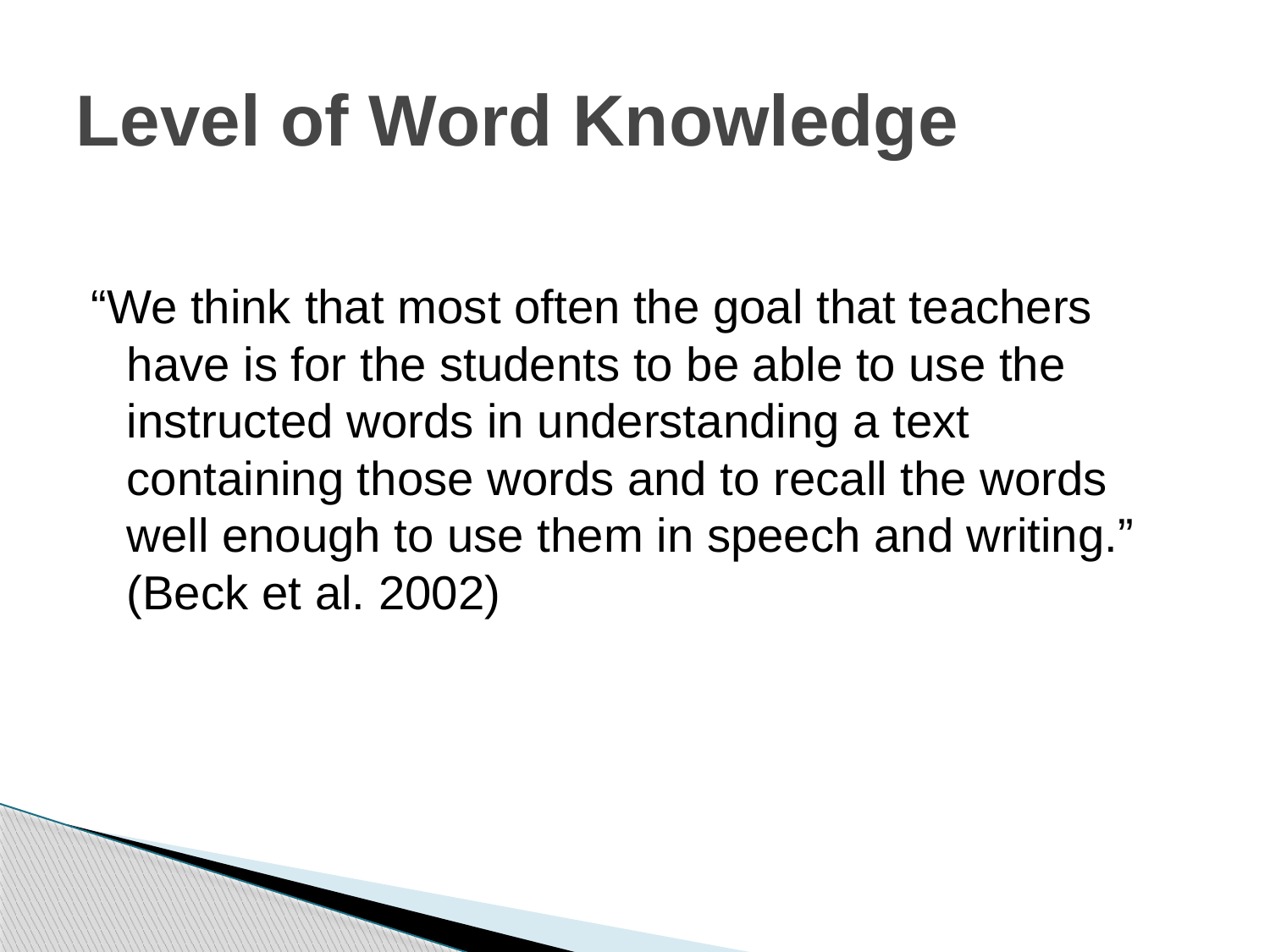

# Level of Word Knowledge

“We think that most often the goal that teachers have is for the students to be able to use the instructed words in understanding a text containing those words and to recall the words well enough to use them in speech and writing.”  (Beck et al. 2002)